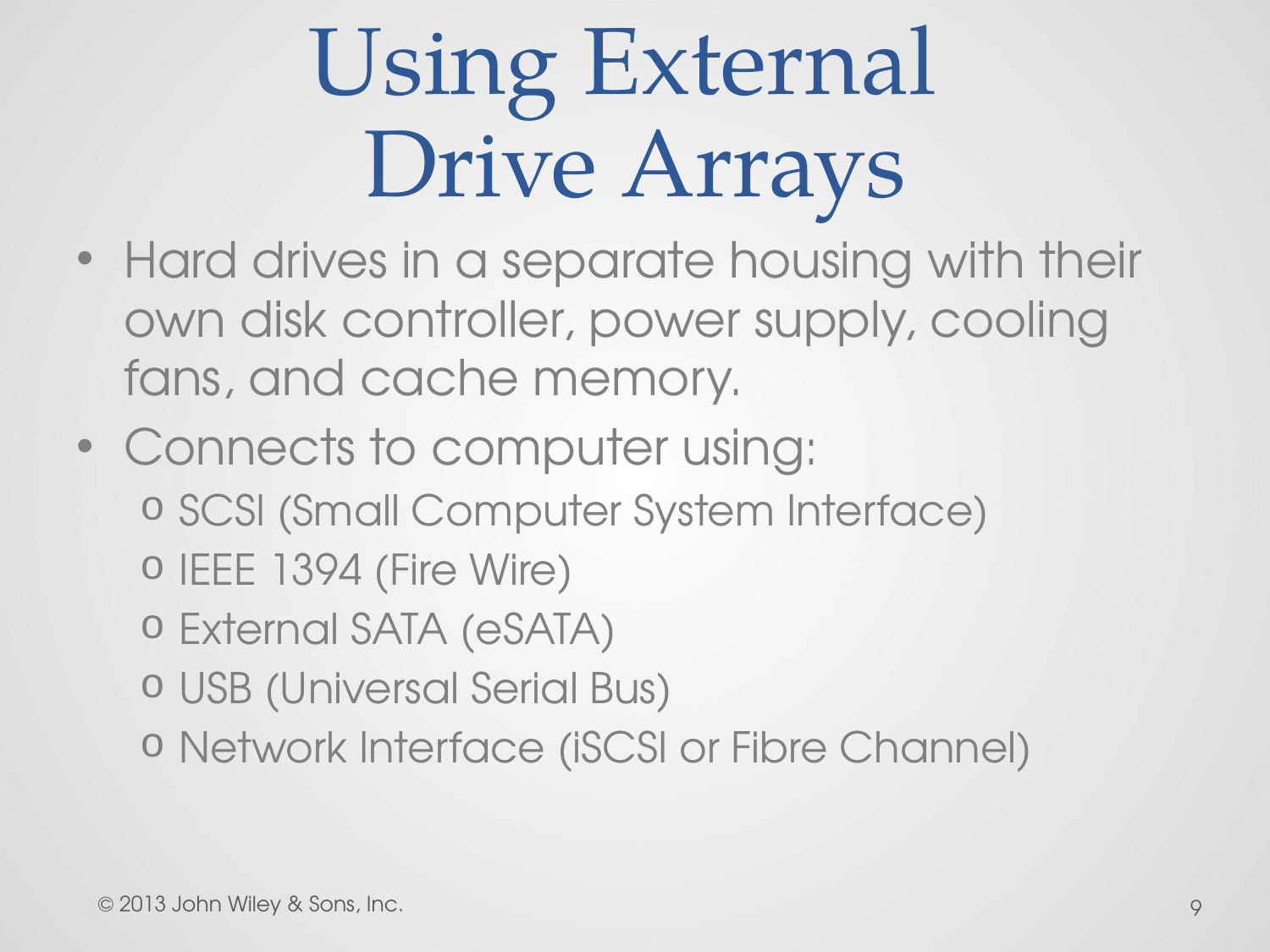

# Using External Drive Arrays
Hard drives in a separate housing with their own disk controller, power supply, cooling fans, and cache memory.
Connects to computer using:
SCSI (Small Computer System Interface)
IEEE 1394 (Fire Wire)
External SATA (eSATA)
USB (Universal Serial Bus)
Network Interface (iSCSI or Fibre Channel)
© 2013 John Wiley & Sons, Inc.
9